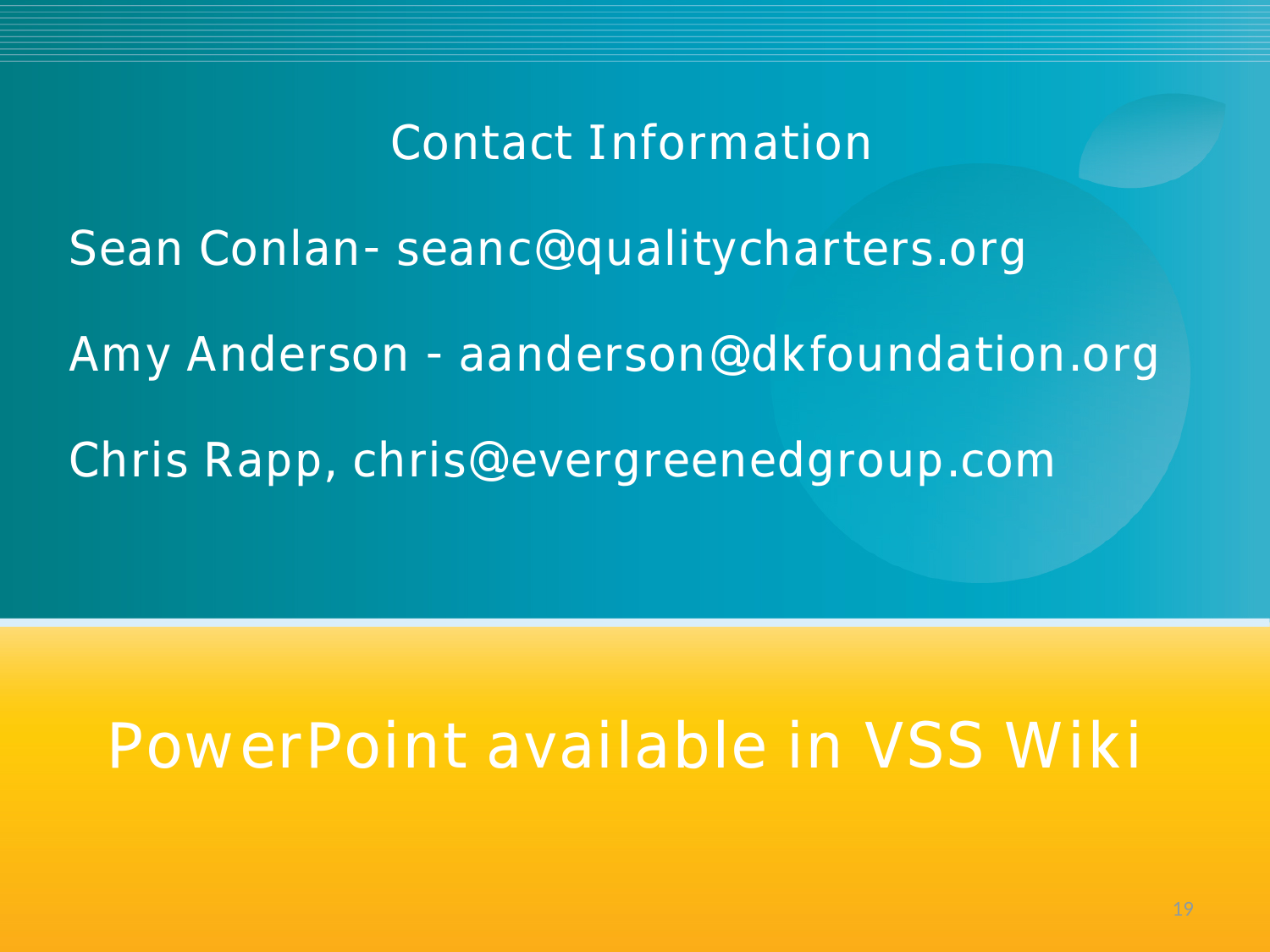

Contact Information
Sean Conlan- seanc@qualitycharters.org
Amy Anderson - aanderson@dkfoundation.org
Chris Rapp, chris@evergreenedgroup.com

# PowerPoint available in VSS Wiki
19